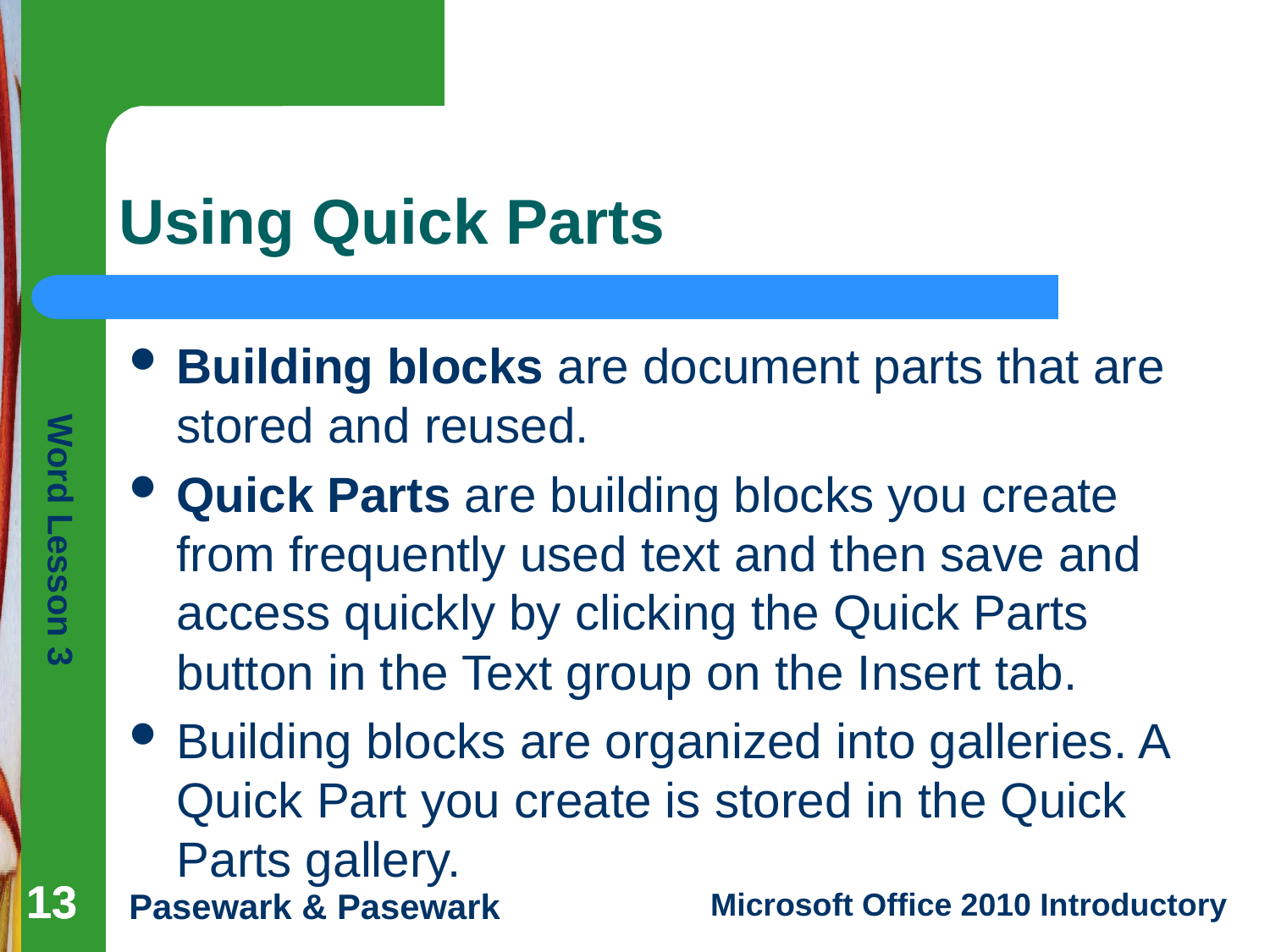

# Using Quick Parts
Building blocks are document parts that are stored and reused.
Quick Parts are building blocks you create from frequently used text and then save and access quickly by clicking the Quick Parts button in the Text group on the Insert tab.
Building blocks are organized into galleries. A Quick Part you create is stored in the Quick Parts gallery.
13
13
13